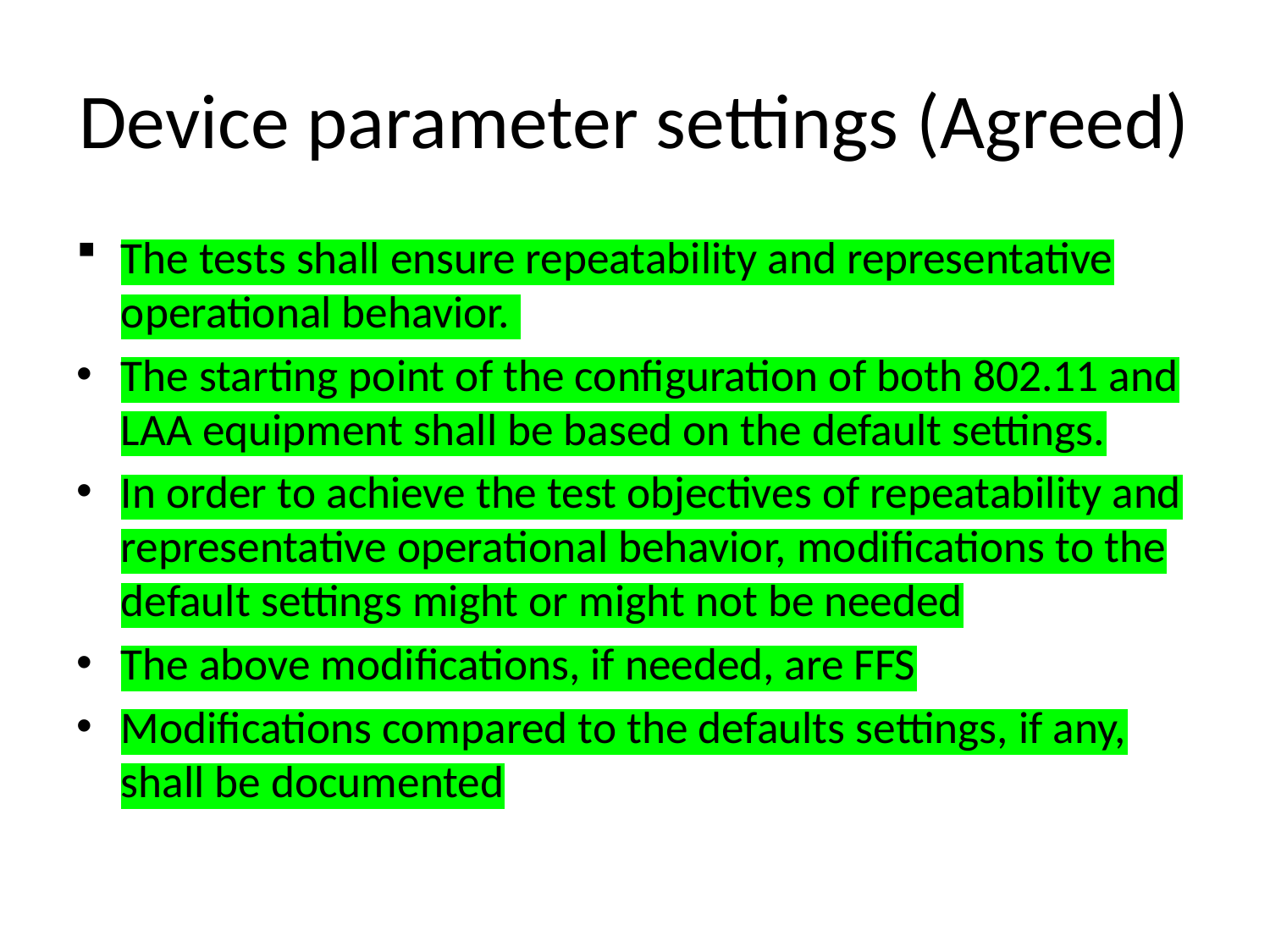

# Device parameter settings (Agreed)
The tests shall ensure repeatability and representative operational behavior.
The starting point of the configuration of both 802.11 and LAA equipment shall be based on the default settings.
In order to achieve the test objectives of repeatability and representative operational behavior, modifications to the default settings might or might not be needed
The above modifications, if needed, are FFS
Modifications compared to the defaults settings, if any, shall be documented